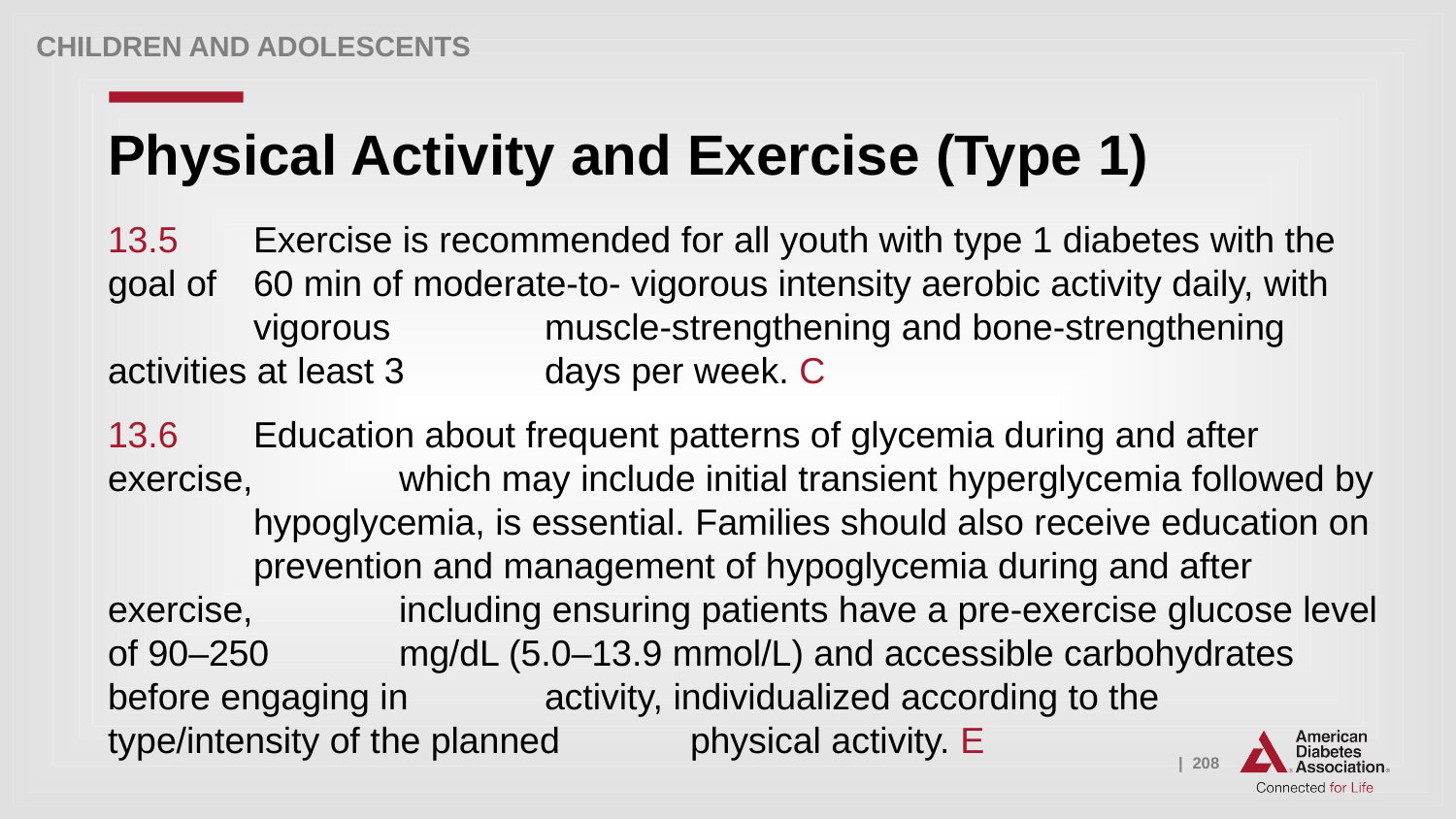

Children and adolescents
# Physical Activity and Exercise (Type 1)
13.5 	Exercise is recommended for all youth with type 1 diabetes with the goal of 	60 min of moderate-to- vigorous intensity aerobic activity daily, with 	vigorous 	muscle-strengthening and bone-strengthening activities at least 3 	days per week. C
13.6 	Education about frequent patterns of glycemia during and after exercise, 	which may include initial transient hyperglycemia followed by 	hypoglycemia, is essential. Families should also receive education on 	prevention and management of hypoglycemia during and after exercise, 	including ensuring patients have a pre-exercise glucose level of 90–250 	mg/dL (5.0–13.9 mmol/L) and accessible carbohydrates before engaging in 	activity, individualized according to the type/intensity of the planned 	physical activity. E